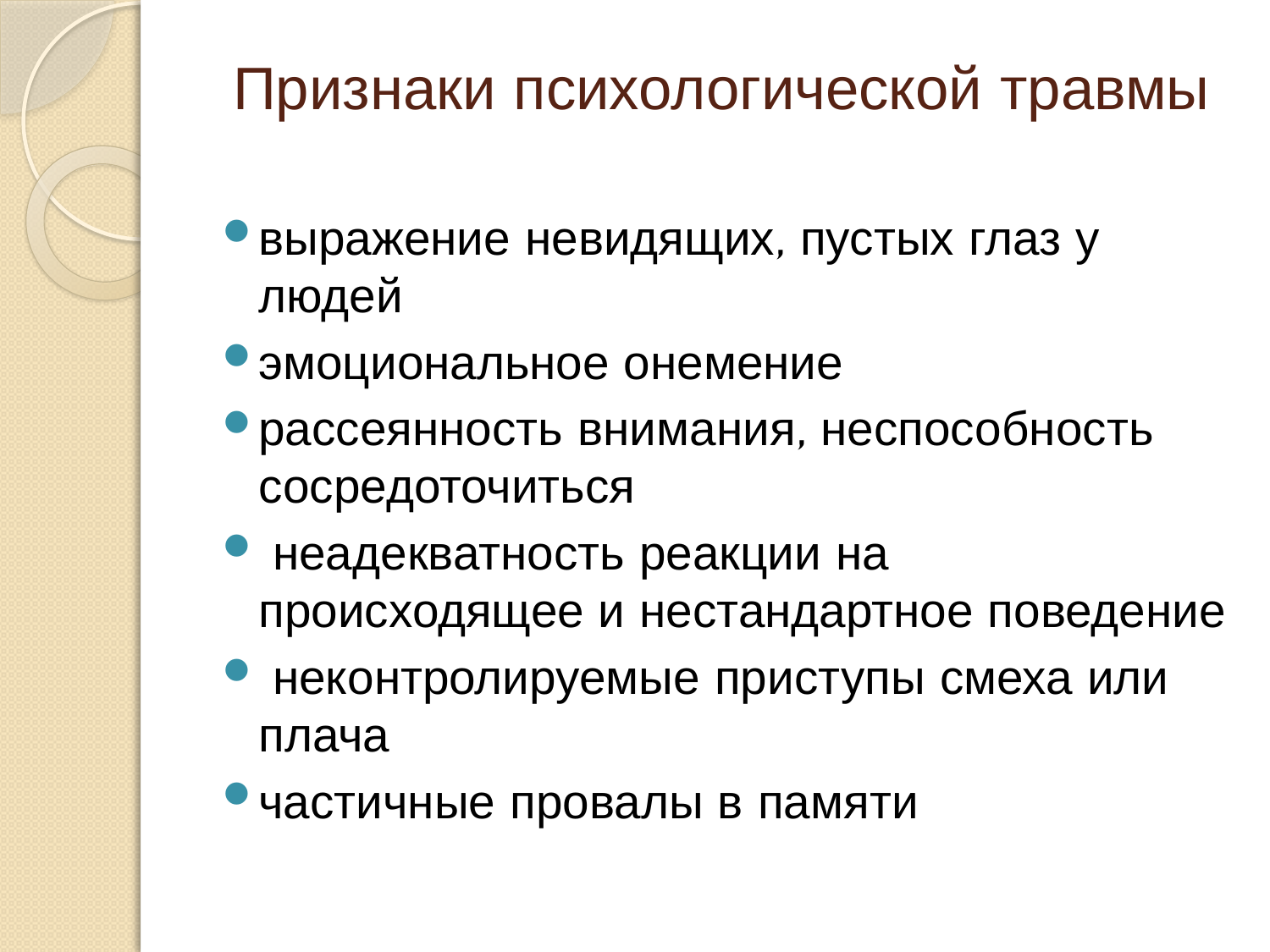

# Признаки психологической травмы
выражение невидящих, пустых глаз у людей
эмоциональное онемение
рассеянность внимания, неспособность сосредоточиться
 неадекватность реакции на происходящее и нестандартное поведение
 неконтролируемые приступы смеха или плача
частичные провалы в памяти